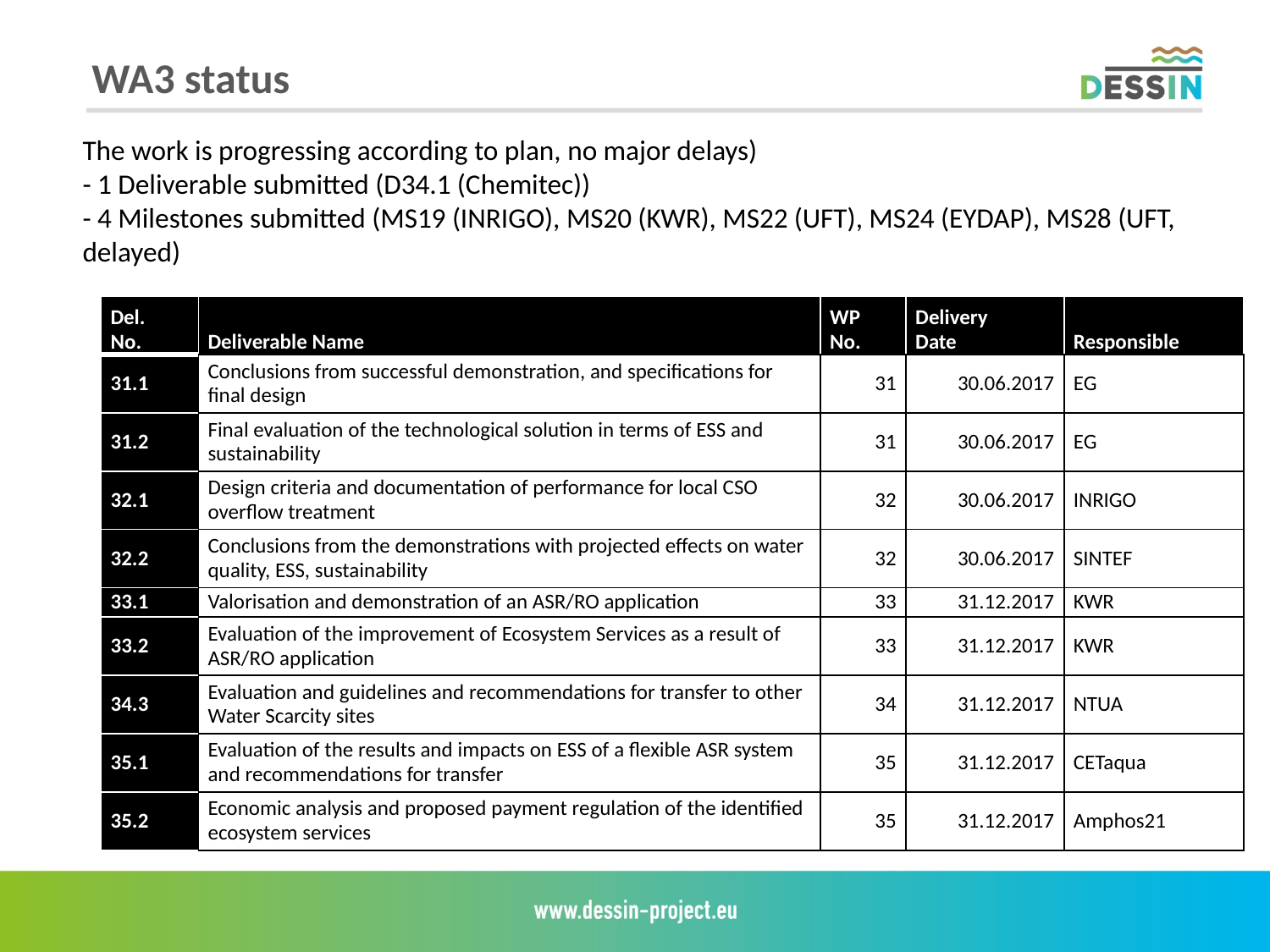

WA3 status
The work is progressing according to plan, no major delays)
- 1 Deliverable submitted (D34.1 (Chemitec))
- 4 Milestones submitted (MS19 (INRIGO), MS20 (KWR), MS22 (UFT), MS24 (EYDAP), MS28 (UFT, delayed)
| Del. No. | Deliverable Name | WP No. | Delivery Date | Responsible |
| --- | --- | --- | --- | --- |
| 31.1 | Conclusions from successful demonstration, and specifications for final design | 31 | 30.06.2017 | EG |
| 31.2 | Final evaluation of the technological solution in terms of ESS and sustainability | 31 | 30.06.2017 | EG |
| 32.1 | Design criteria and documentation of performance for local CSO overflow treatment | 32 | 30.06.2017 | INRIGO |
| 32.2 | Conclusions from the demonstrations with projected effects on water quality, ESS, sustainability | 32 | 30.06.2017 | SINTEF |
| 33.1 | Valorisation and demonstration of an ASR/RO application | 33 | 31.12.2017 | KWR |
| 33.2 | Evaluation of the improvement of Ecosystem Services as a result of ASR/RO application | 33 | 31.12.2017 | KWR |
| 34.3 | Evaluation and guidelines and recommendations for transfer to other Water Scarcity sites | 34 | 31.12.2017 | NTUA |
| 35.1 | Evaluation of the results and impacts on ESS of a flexible ASR system and recommendations for transfer | 35 | 31.12.2017 | CETaqua |
| 35.2 | Economic analysis and proposed payment regulation of the identified ecosystem services | 35 | 31.12.2017 | Amphos21 |